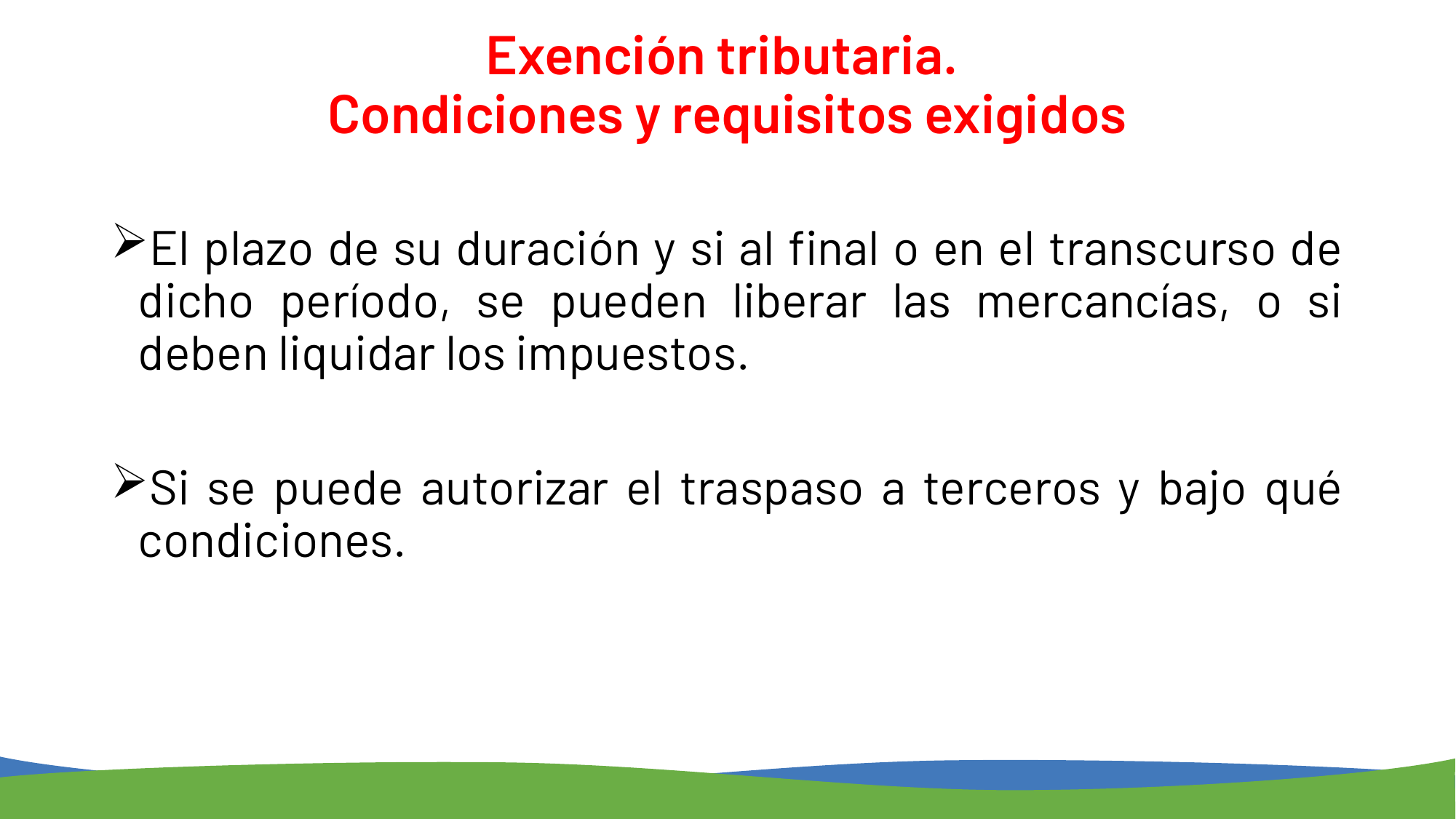

# Exención tributaria. Condiciones y requisitos exigidos
El plazo de su duración y si al final o en el transcurso de dicho período, se pueden liberar las mercancías, o si deben liquidar los impuestos.

Si se puede autorizar el traspaso a terceros y bajo qué condiciones.